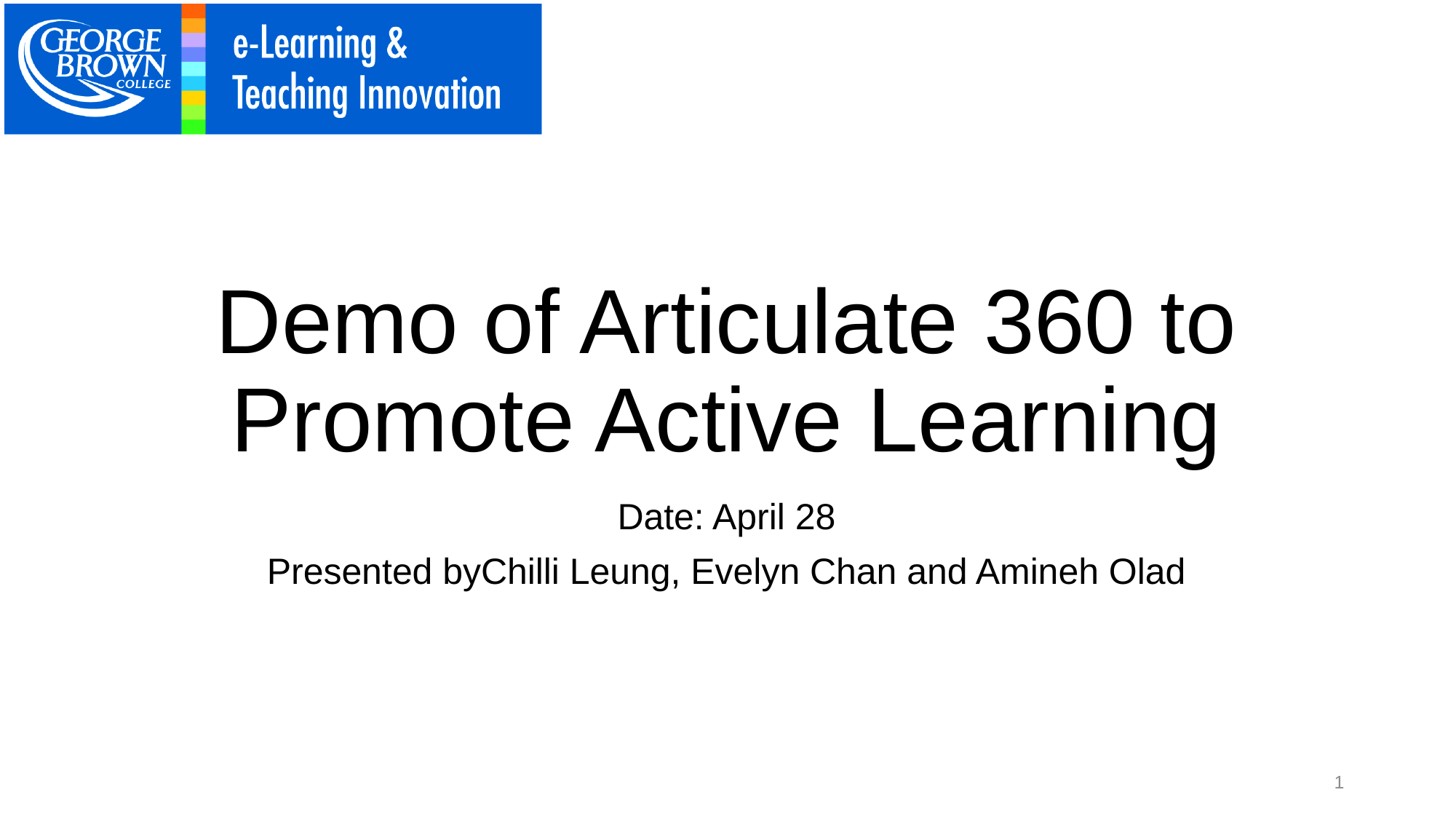

# Demo of Articulate 360 to Promote Active Learning
Date: April 28
Presented byChilli Leung, Evelyn Chan and Amineh Olad
1